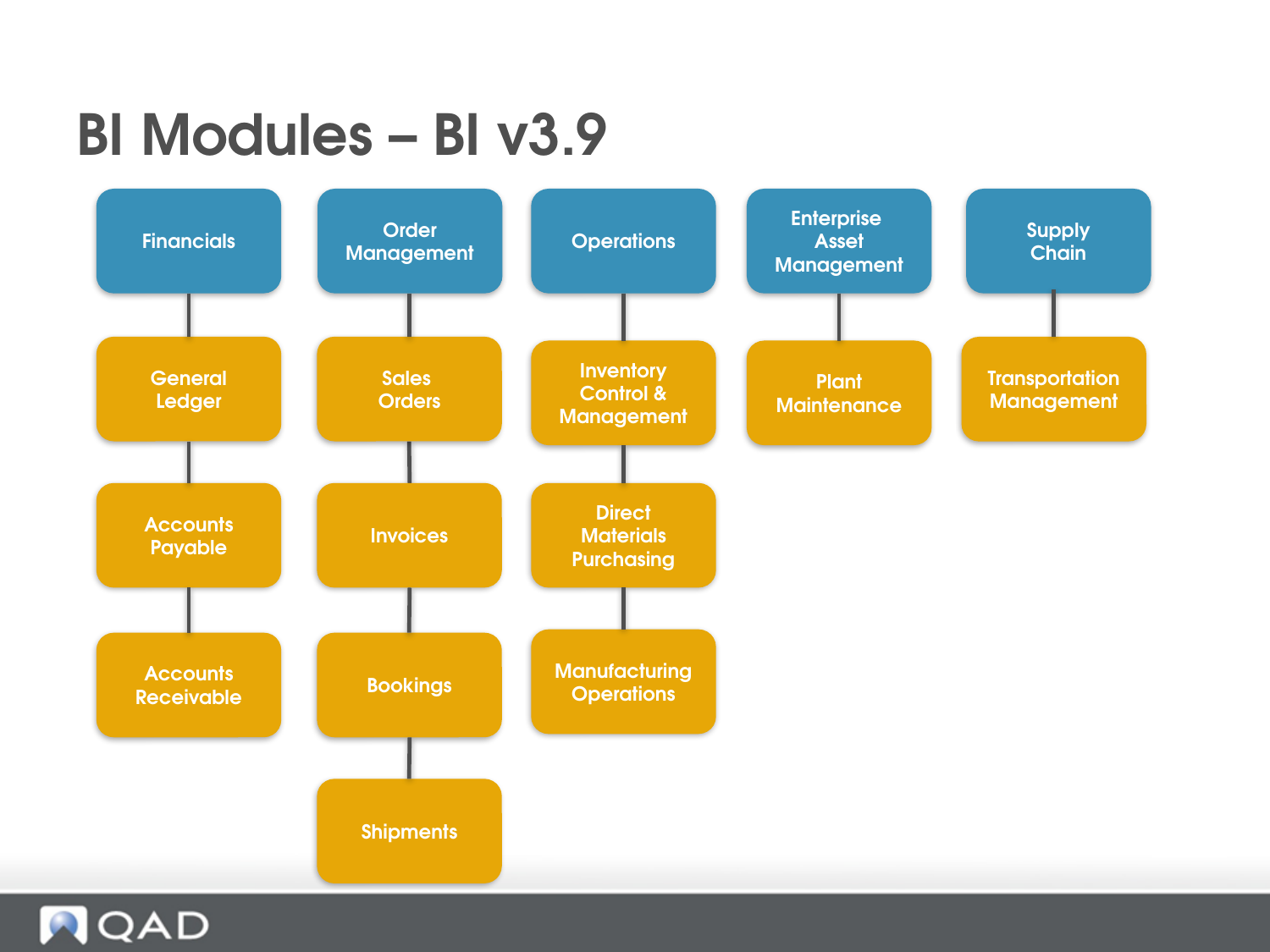

# BI Modules – BI v3.9
Financials
Order Management
Operations
Enterprise
Asset
Management
Supply
Chain
Transportation
Management
General
Ledger
Accounts Payable
Accounts Receivable
Sales
Orders
Invoices
Bookings
Shipments
Inventory Control & Management
Direct
Materials
Purchasing
Manufacturing
Operations
Plant Maintenance